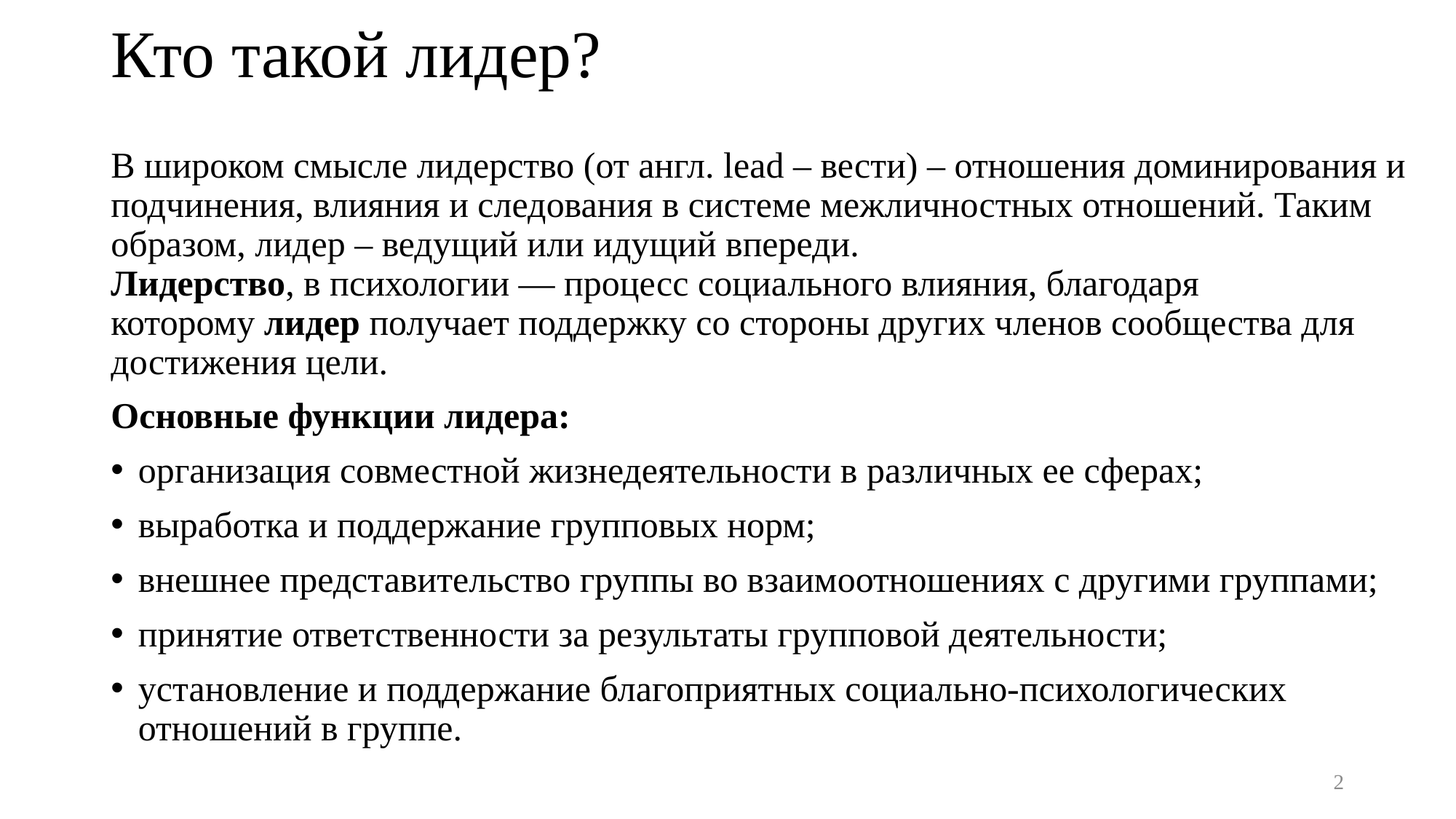

# Кто такой лидер?
В широком смысле лидерство (от англ. lead – вести) – отношения доминирования и подчинения, влияния и следования в системе межличностных отношений. Таким образом, лидер – ведущий или идущий впереди.
Лидерство, в психологии — процесс социального влияния, благодаря которому лидер получает поддержку со стороны других членов сообщества для достижения цели.
Основные функции лидера:
организация совместной жизнедеятельности в различных ее сферах;
выработка и поддержание групповых норм;
внешнее представительство группы во взаимоотношениях с другими группами;
принятие ответственности за результаты групповой деятельности;
установление и поддержание благоприятных социально-психологических отношений в группе.

2